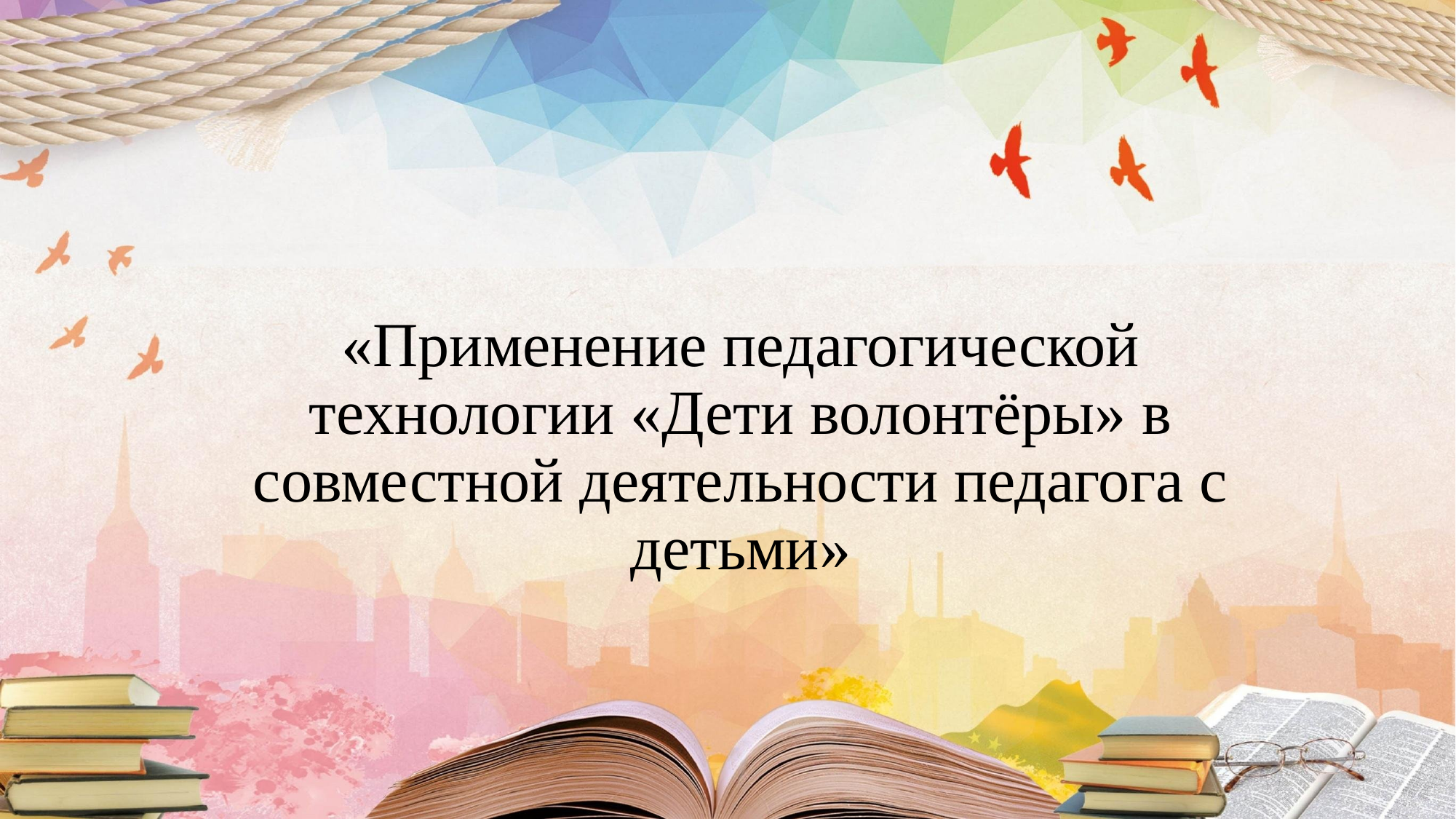

# «Применение педагогической технологии «Дети волонтёры» в совместной деятельности педагога с детьми»